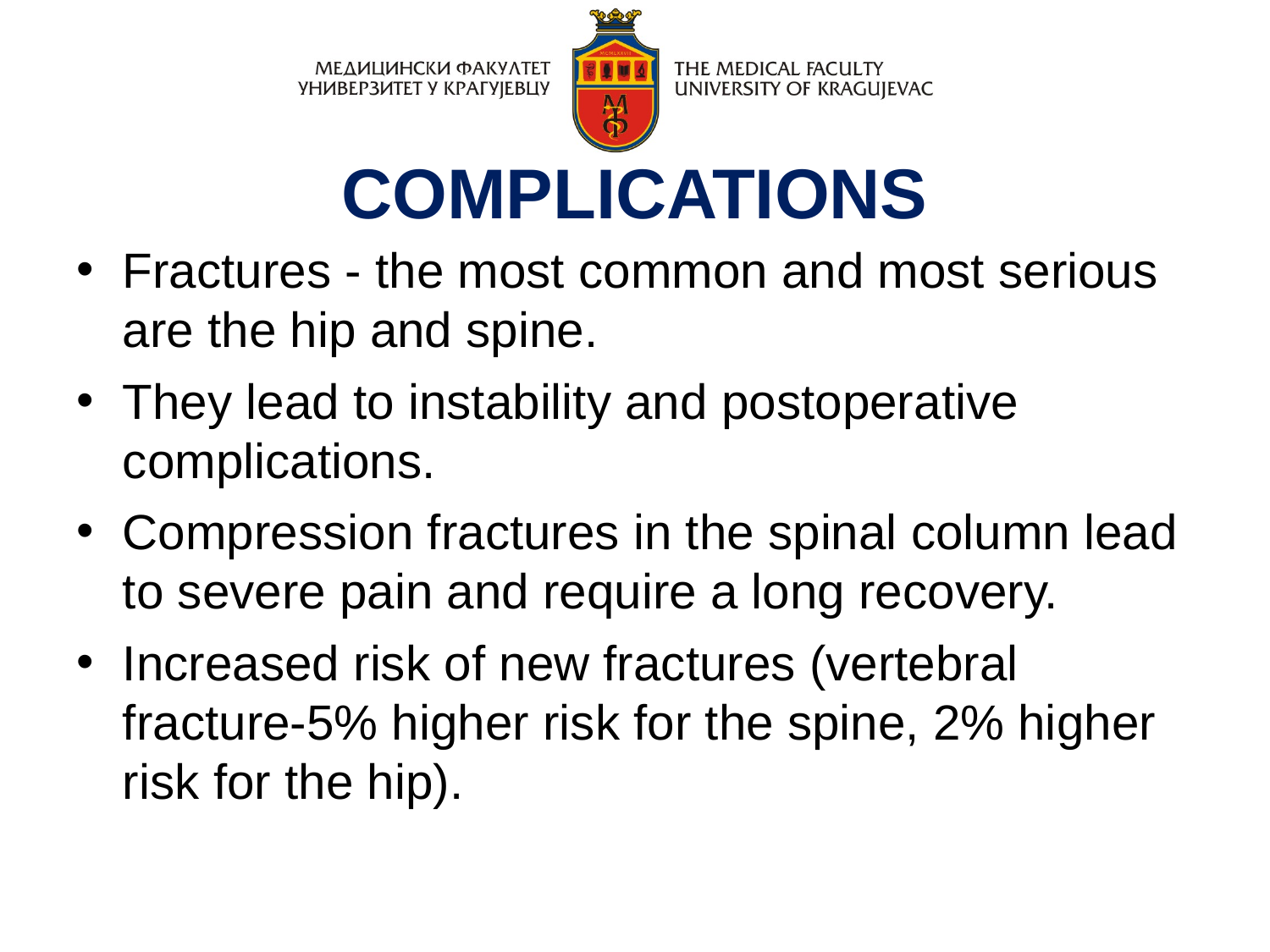

COMPLICATIONS
Fractures - the most common and most serious are the hip and spine.
They lead to instability and postoperative complications.
Compression fractures in the spinal column lead to severe pain and require a long recovery.
Increased risk of new fractures (vertebral fracture-5% higher risk for the spine, 2% higher risk for the hip).